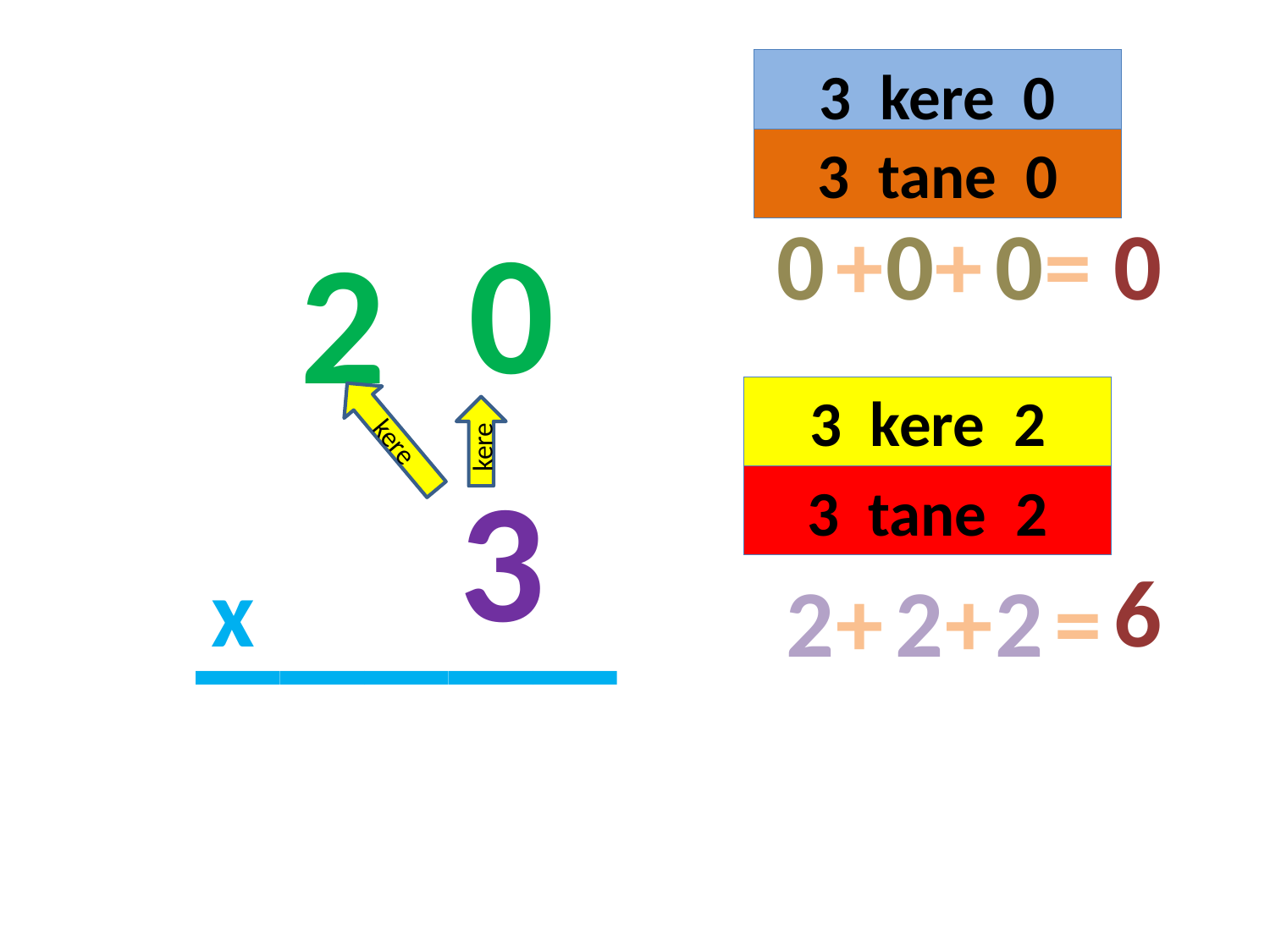

3  kere  0
3  tane  0
0
0
+
0
+
0
=
0
2
#

kere
3  kere  2
kere

3
3  tane  2
_____
x
6
2
+
2
+
2
=